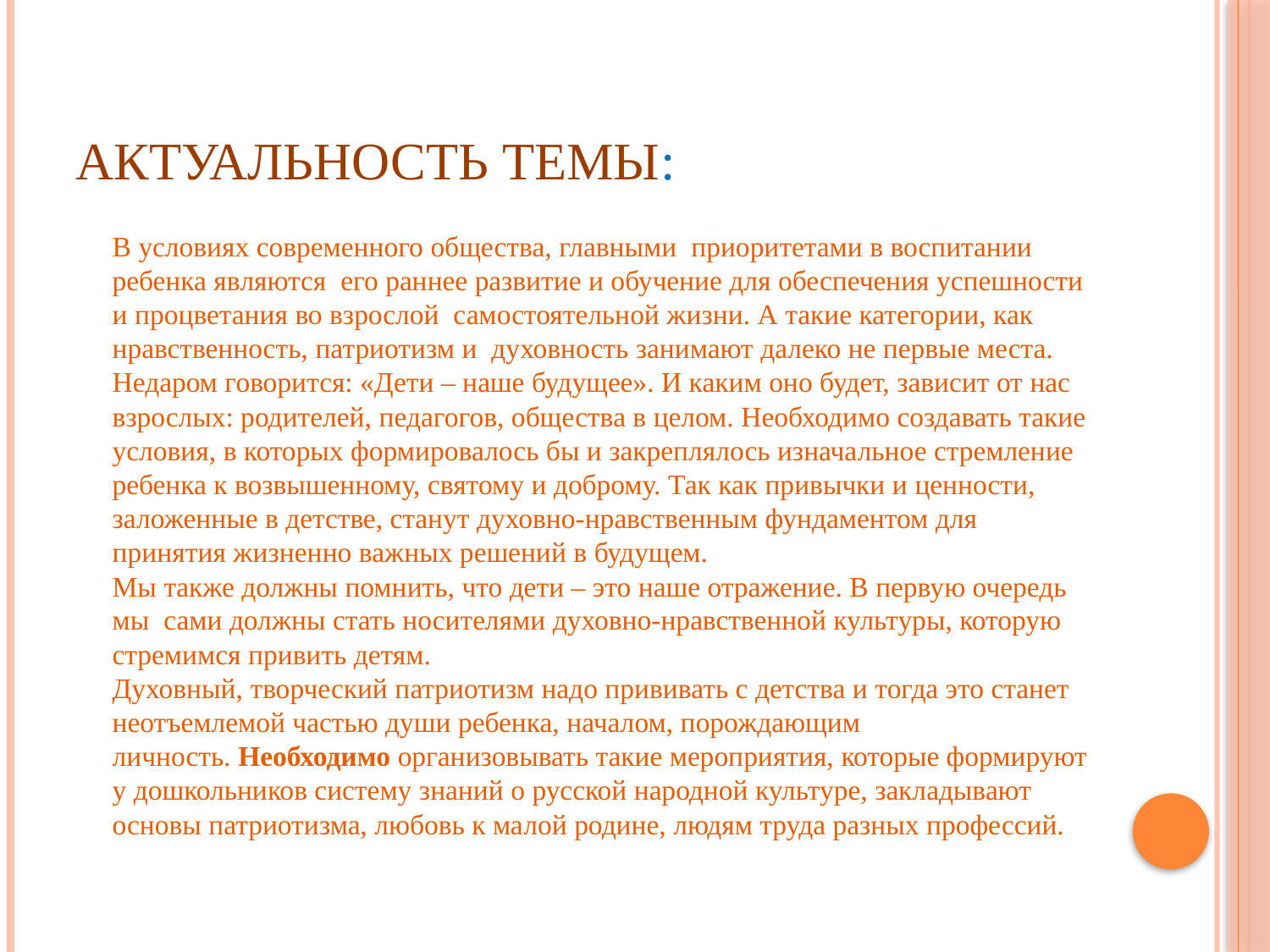

# Актуальность темы:
В условиях современного общества, главными  приоритетами в воспитании ребенка являются  его раннее развитие и обучение для обеспечения успешности и процветания во взрослой  самостоятельной жизни. А такие категории, как нравственность, патриотизм и  духовность занимают далеко не первые места.
Недаром говорится: «Дети – наше будущее». И каким оно будет, зависит от нас взрослых: родителей, педагогов, общества в целом. Необходимо создавать такие условия, в которых формировалось бы и закреплялось изначальное стремление ребенка к возвышенному, святому и доброму. Так как привычки и ценности, заложенные в детстве, станут духовно-нравственным фундаментом для принятия жизненно важных решений в будущем.
Мы также должны помнить, что дети – это наше отражение. В первую очередь мы  сами должны стать носителями духовно-нравственной культуры, которую стремимся привить детям.
Духовный, творческий патриотизм надо прививать с детства и тогда это станет неотъемлемой частью души ребенка, началом, порождающим личность. Необходимо организовывать такие мероприятия, которые формируют у дошкольников систему знаний о русской народной культуре, закладывают основы патриотизма, любовь к малой родине, людям труда разных профессий.